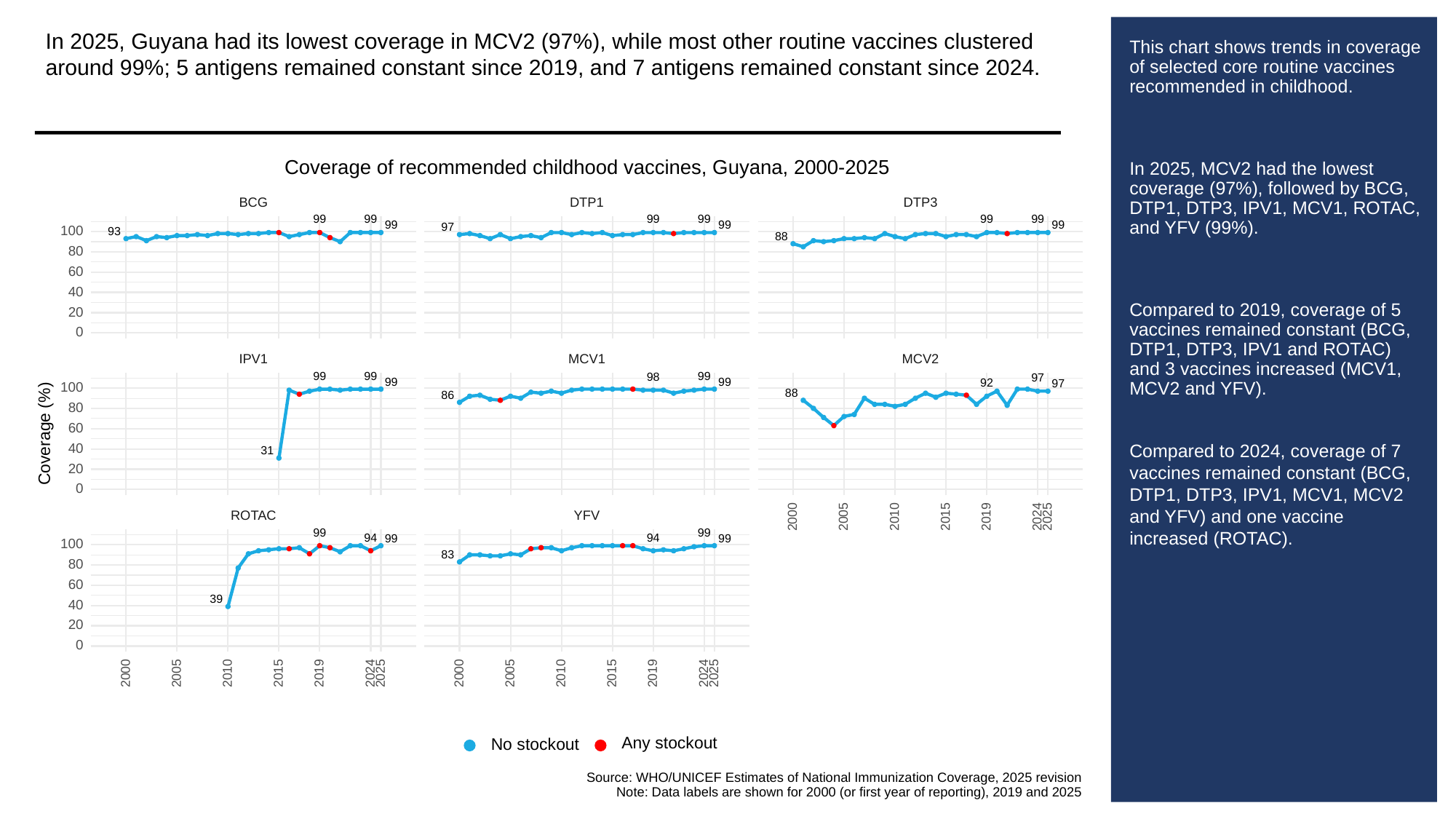

In 2025, Guyana had its lowest coverage in MCV2 (97%), while most other routine vaccines clustered around 99%; 5 antigens remained constant since 2019, and 7 antigens remained constant since 2024.
# This chart shows trends in coverage of selected core routine vaccines recommended in childhood.

In 2025, MCV2 had the lowest coverage (97%), followed by BCG, DTP1, DTP3, IPV1, MCV1, ROTAC, and YFV (99%).

Compared to 2019, coverage of 5 vaccines remained constant (BCG, DTP1, DTP3, IPV1 and ROTAC) and 3 vaccines increased (MCV1, MCV2 and YFV).

Compared to 2024, coverage of 7 vaccines remained constant (BCG, DTP1, DTP3, IPV1, MCV1, MCV2 and YFV) and one vaccine increased (ROTAC).

Coverage of recommended childhood vaccines, Guyana, 2000-2025
BCG
DTP3
DTP1
99
99
99
99
99
99

99
99
99
97
100
93

88

80

60

40

20

0

MCV1
MCV2
IPV1
99
99
99

98
97

99
99
92
97
100

88

86

80

60
Coverage (%)

40
31

20

0

ROTAC
YFV
2000
2005
2010
2015
2019
2024
2025
99
99

94
94

99
99
100

83

80

60

39
40

20

0

2000
2005
2010
2015
2019
2024
2025
2000
2005
2010
2015
2019
2024
2025
Any stockout
No stockout

Source: WHO/UNICEF Estimates of National Immunization Coverage, 2025 revision
Note: Data labels are shown for 2000 (or first year of reporting), 2019 and 2025